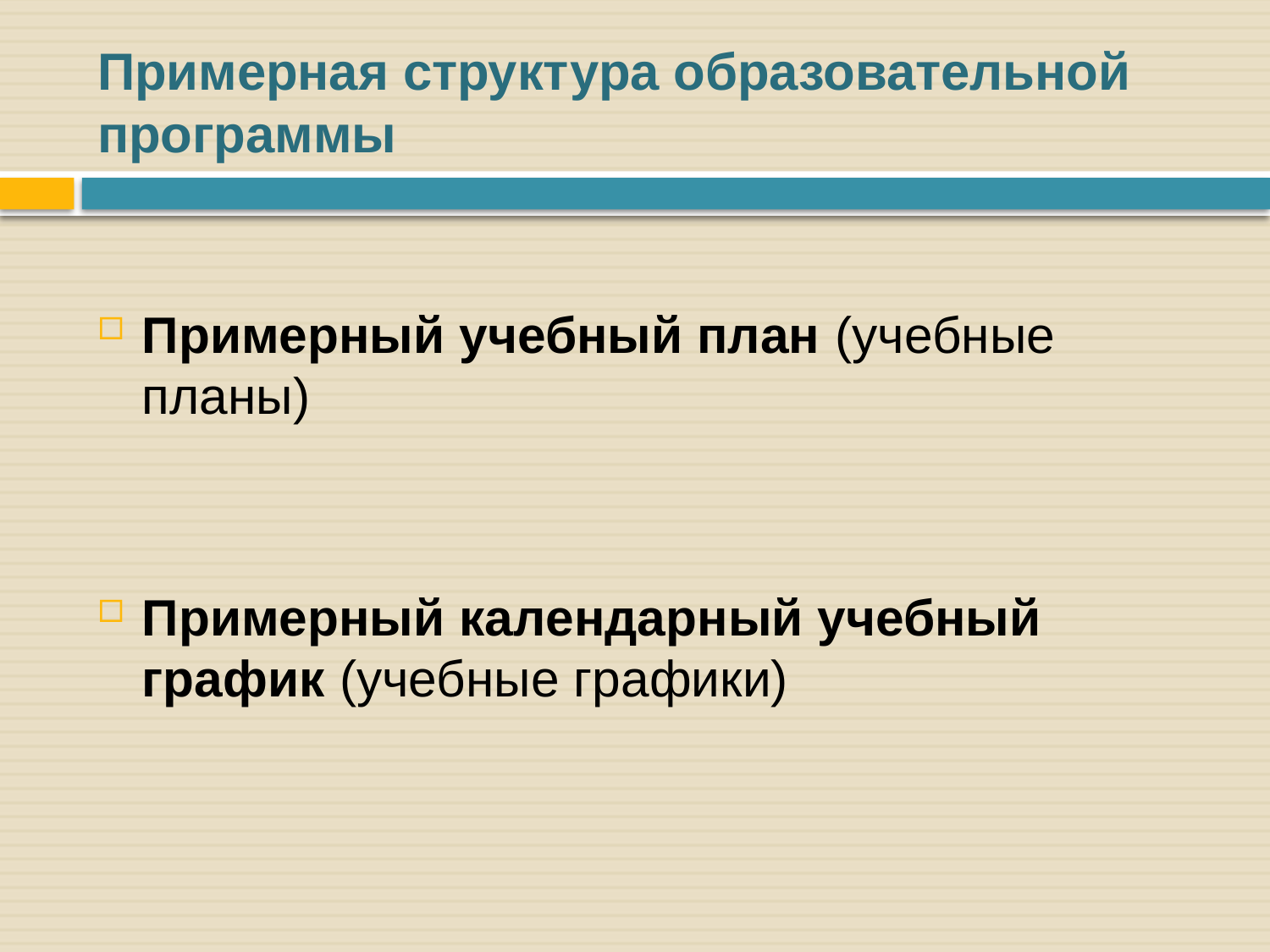

# Примерная структура образовательной программы

Примерный учебный план (учебные планы)

Примерный календарный учебный график (учебные графики)